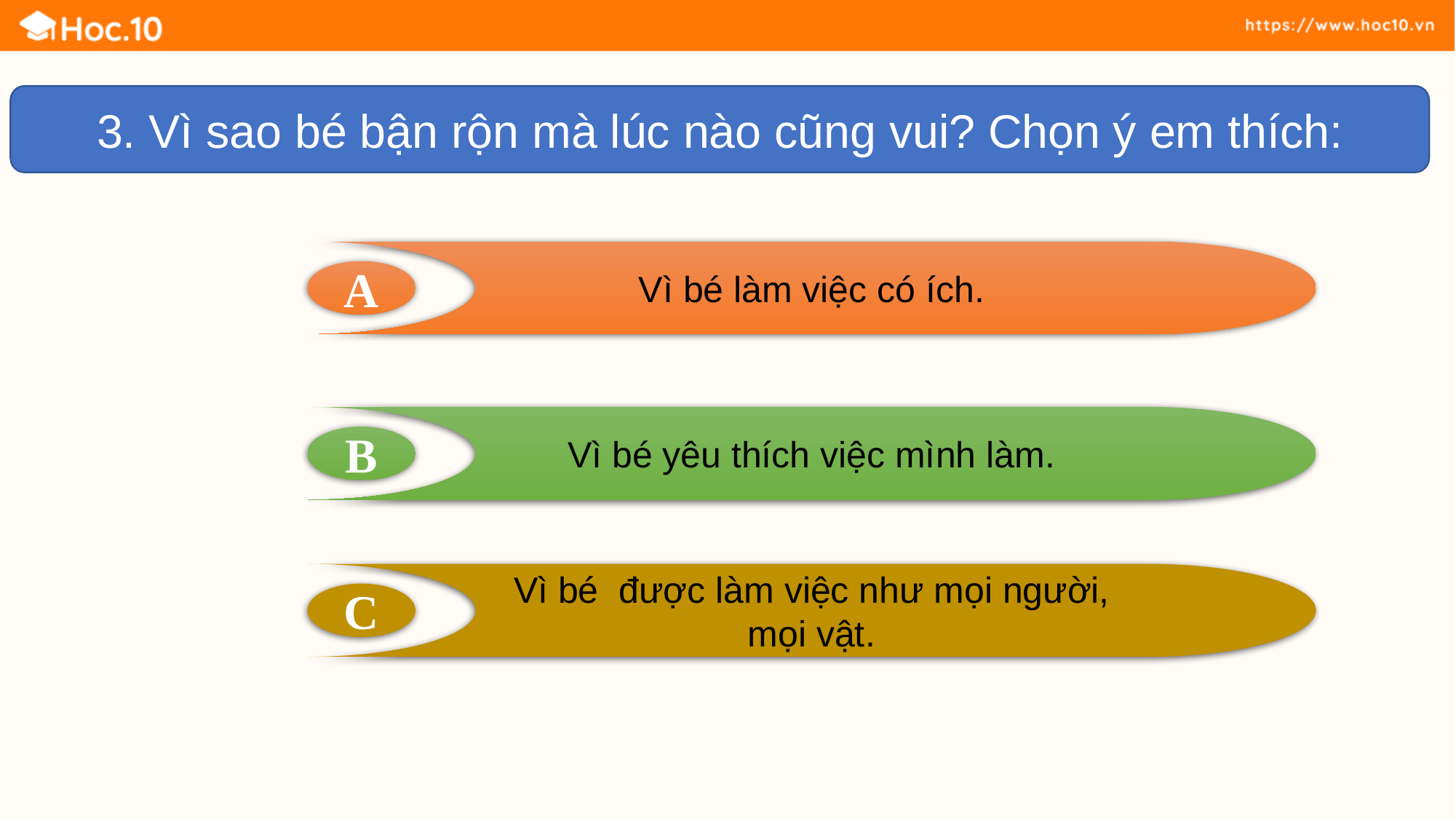

3. Vì sao bé bận rộn mà lúc nào cũng vui? Chọn ý em thích:
Vì bé làm việc có ích.
A
Vì bé yêu thích việc mình làm.
B
Vì bé  được làm việc như mọi người, mọi vật.
C